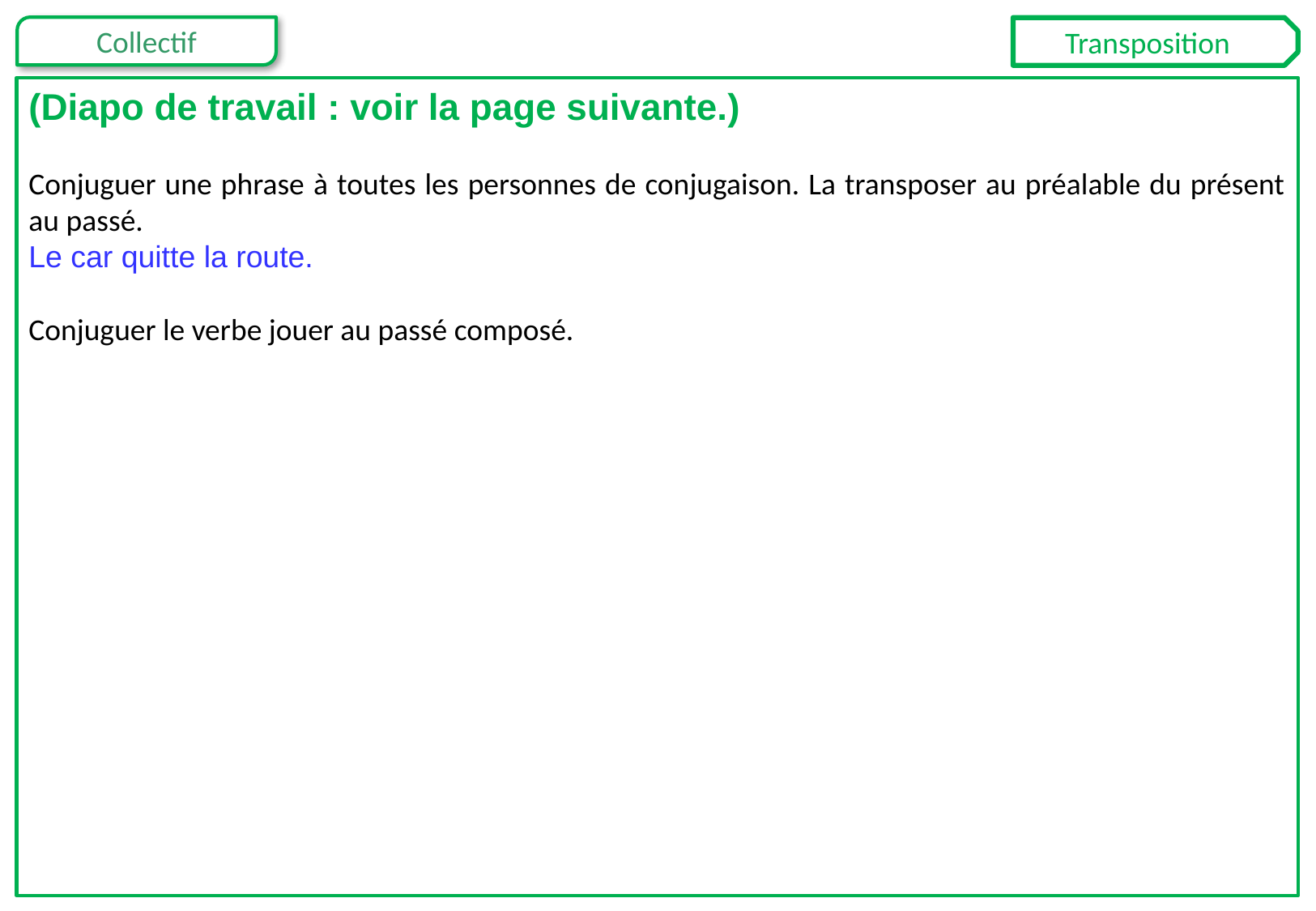

Transposition
(Diapo de travail : voir la page suivante.)

Conjuguer une phrase à toutes les personnes de conjugaison. La transposer au préalable du présent au passé.
Le car quitte la route.

Conjuguer le verbe jouer au passé composé.